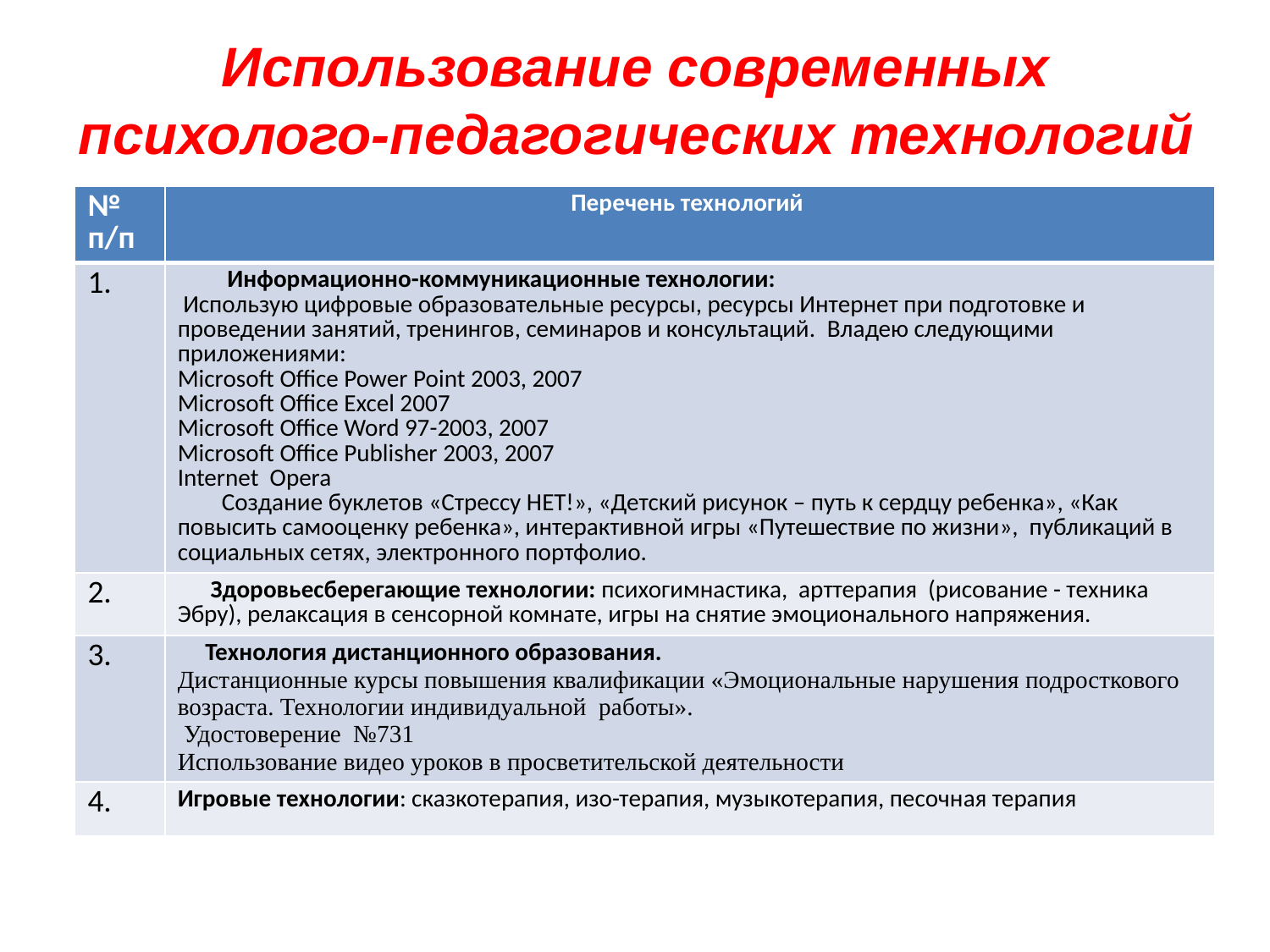

# Использование современных психолого-педагогических технологий
| № п/п | Перечень технологий |
| --- | --- |
| 1. | Информационно-коммуникационные технологии:  Использую цифровые образовательные ресурсы, ресурсы Интернет при подготовке и проведении занятий, тренингов, семинаров и консультаций.  Владею следующими приложениями: Microsoft Office Power Point 2003, 2007 Microsoft Office Excel 2007 Microsoft Office Word 97-2003, 2007 Microsoft Office Publisher 2003, 2007 Internet  Opera Создание буклетов «Стрессу НЕТ!», «Детский рисунок – путь к сердцу ребенка», «Как повысить самооценку ребенка», интерактивной игры «Путешествие по жизни», публикаций в социальных сетях, электронного портфолио. |
| 2. | Здоровьесберегающие технологии: психогимнастика, арттерапия (рисование - техника Эбру), релаксация в сенсорной комнате, игры на снятие эмоционального напряжения. |
| 3. | Технология дистанционного образования. Дистанционные курсы повышения квалификации «Эмоциональные нарушения подросткового возраста. Технологии индивидуальной работы». Удостоверение №731 Использование видео уроков в просветительской деятельности |
| 4. | Игровые технологии: сказкотерапия, изо-терапия, музыкотерапия, песочная терапия |